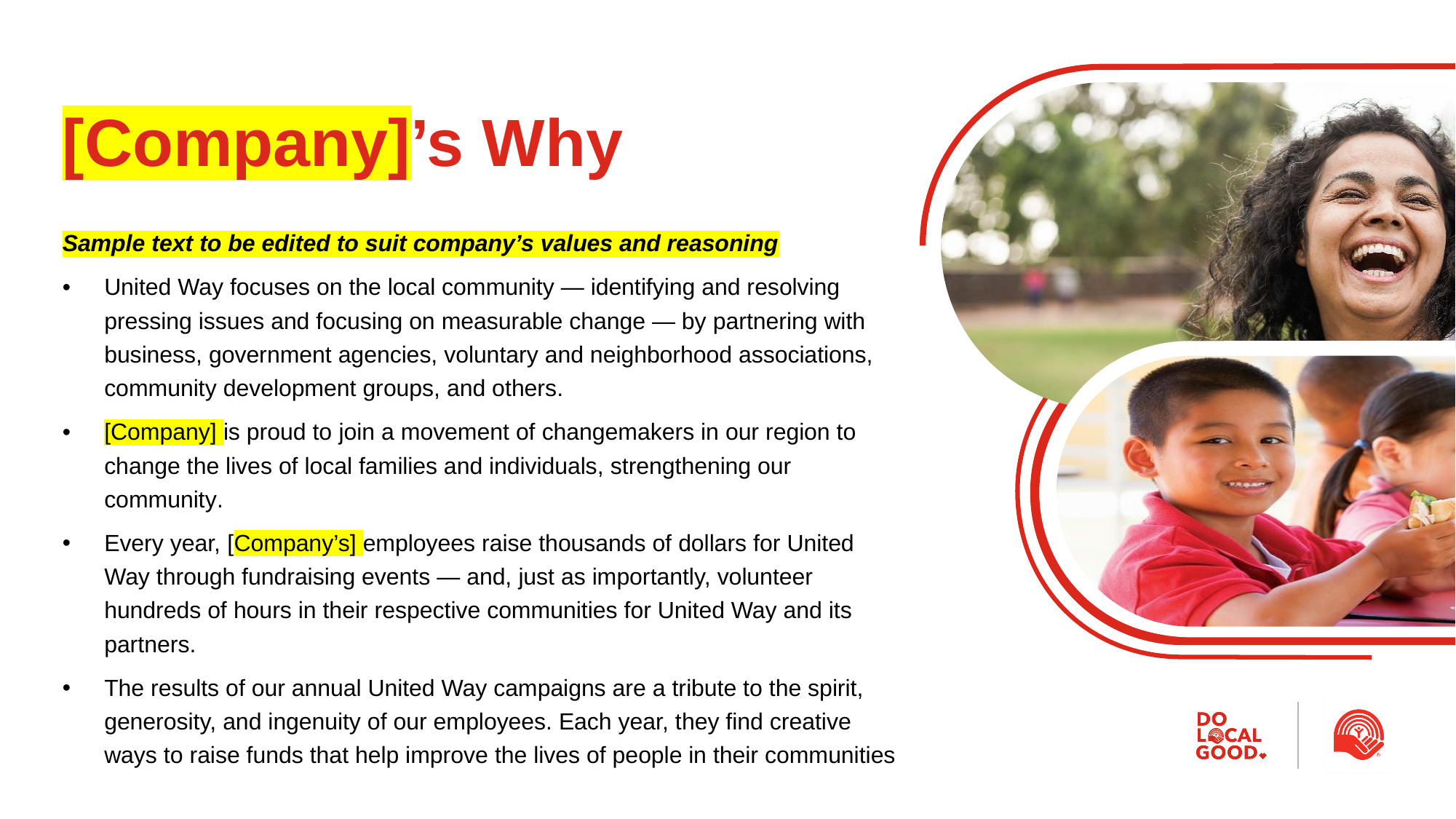

# [Company]’s Why
Sample text to be edited to suit company’s values and reasoning​
United Way focuses on the local community — identifying and resolving pressing issues and focusing on measurable change — by partnering with business, government agencies, voluntary and neighborhood associations, community development groups, and others. ​
[Company] is proud to join a movement of changemakers in our region to change the lives of local families and individuals, strengthening our community.​
Every year, [Company’s] employees raise thousands of dollars for United Way through fundraising events — and, just as importantly, volunteer hundreds of hours in their respective communities for United Way and its partners.​
The results of our annual United Way campaigns are a tribute to the spirit, generosity, and ingenuity of our employees. Each year, they find creative ways to raise funds that help improve the lives of people in their communities​